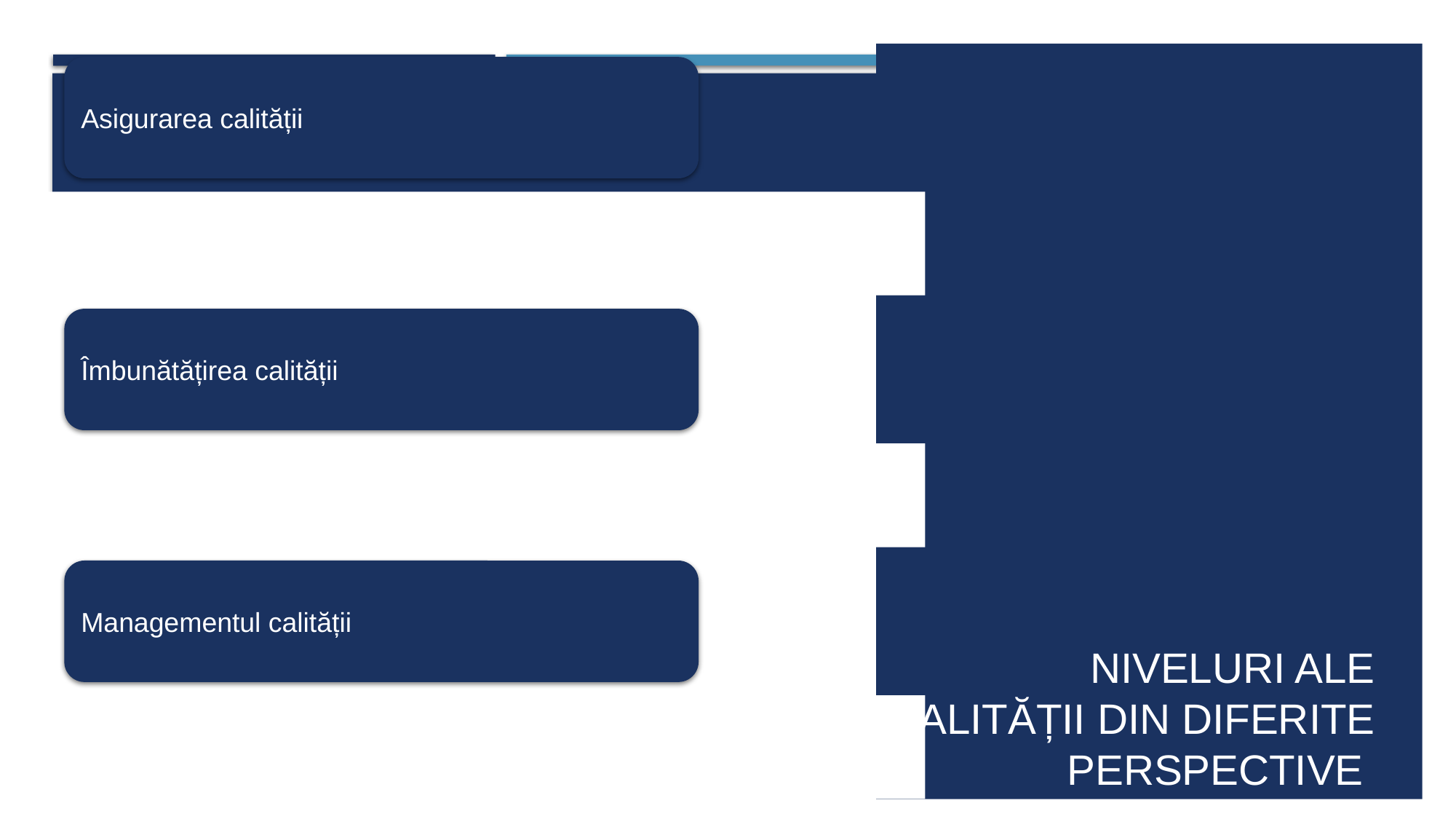

Asigurarea calității
Managementul calității
Îmbunătățirea calității
# Niveluri ale calității din diferite perspective